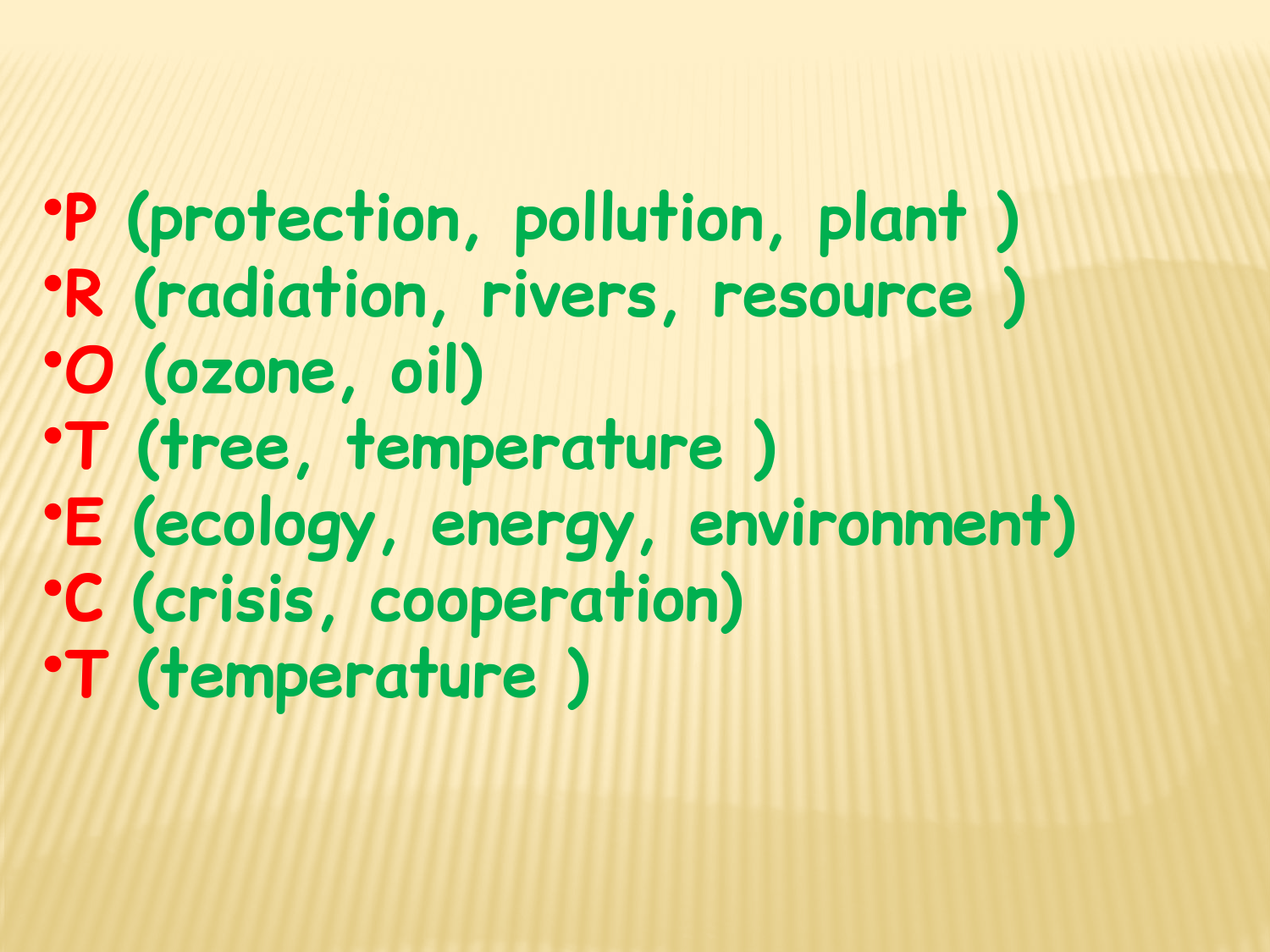

P (protection, pollution, plant )
R (radiation, rivers, resource )
O (ozone, oil)
T (tree, temperature )
E (ecology, energy, environment)
C (crisis, cooperation)
T (temperature )